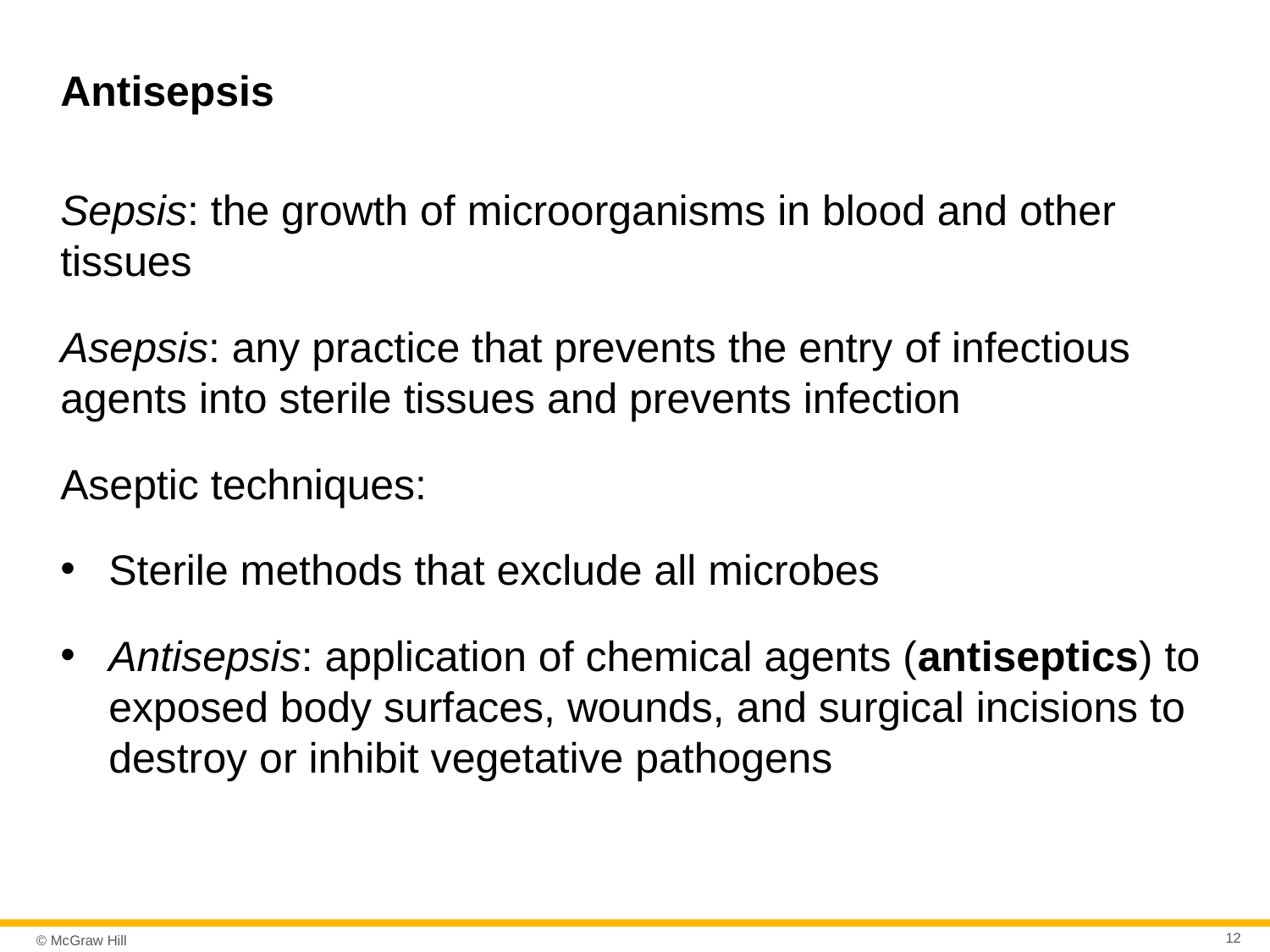

# Antisepsis
Sepsis: the growth of microorganisms in blood and other tissues
Asepsis: any practice that prevents the entry of infectious agents into sterile tissues and prevents infection
Aseptic techniques:
Sterile methods that exclude all microbes
Antisepsis: application of chemical agents (antiseptics) to exposed body surfaces, wounds, and surgical incisions to destroy or inhibit vegetative pathogens